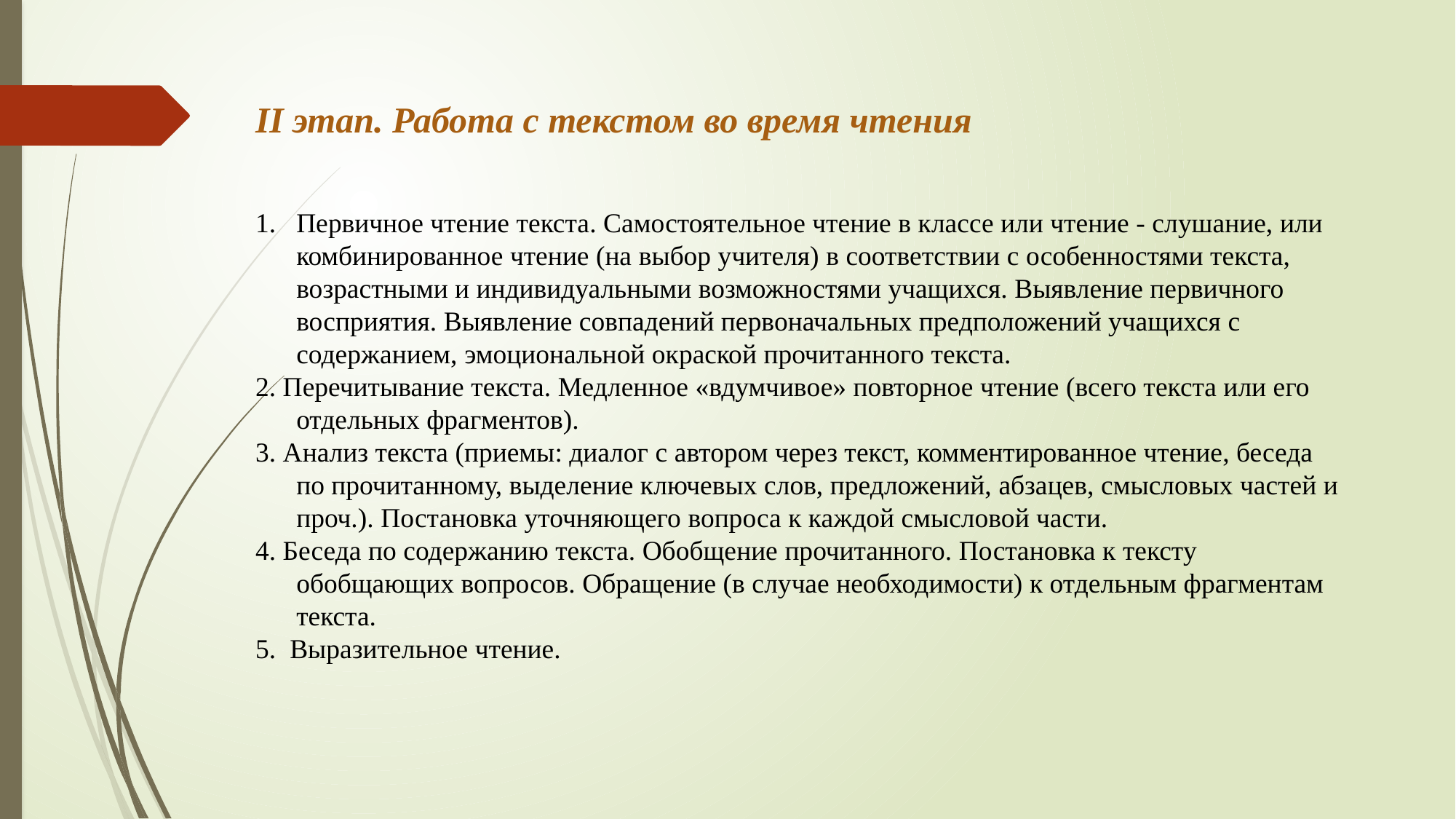

II этап. Работа с текстом во время чтения

Первичное чтение текста. Самостоятельное чтение в классе или чтение - слушание, или комбинированное чтение (на выбор учителя) в соответствии с особенностями текста, возрастными и индивидуальными возможностями учащихся. Выявление первичного восприятия. Выявление совпадений первоначальных предположений учащихся с содержанием, эмоциональной окраской прочитанного текста.
2. Перечитывание текста. Медленное «вдумчивое» повторное чтение (всего текста или его отдельных фрагментов).
3. Анализ текста (приемы: диалог с автором через текст, комментированное чтение, беседа по прочитанному, выделение ключевых слов, предложений, абзацев, смысловых частей и проч.). Постановка уточняющего вопроса к каждой смысловой части.
4. Беседа по содержанию текста. Обобщение прочитанного. Постановка к тексту обобщающих вопросов. Обращение (в случае необходимости) к отдельным фрагментам текста.
5.  Выразительное чтение.